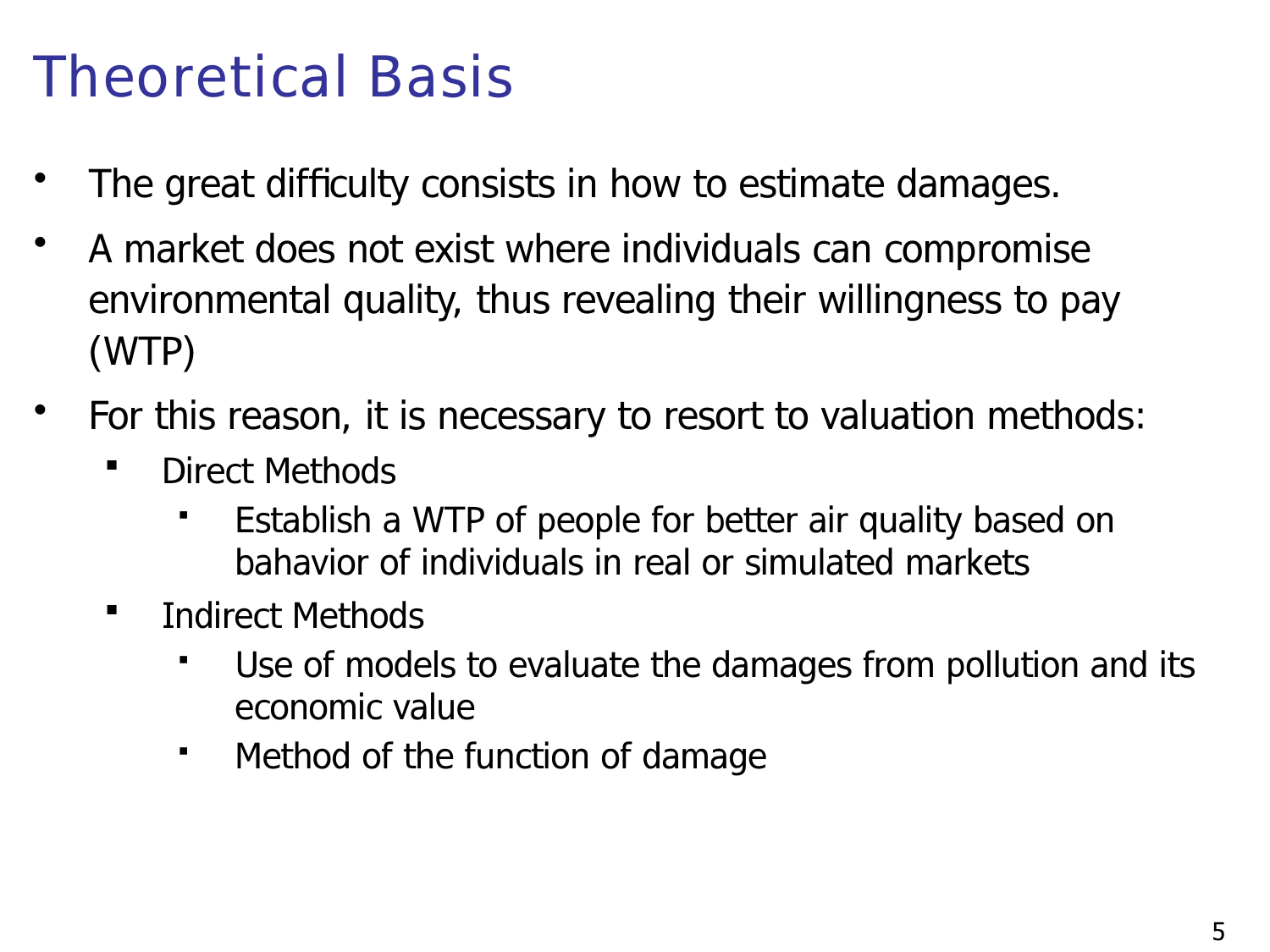

# Theoretical Basis
The great difficulty consists in how to estimate damages.
A market does not exist where individuals can compromise environmental quality, thus revealing their willingness to pay (WTP)
For this reason, it is necessary to resort to valuation methods:
Direct Methods
Establish a WTP of people for better air quality based on bahavior of individuals in real or simulated markets
Indirect Methods
Use of models to evaluate the damages from pollution and its economic value
Method of the function of damage
5